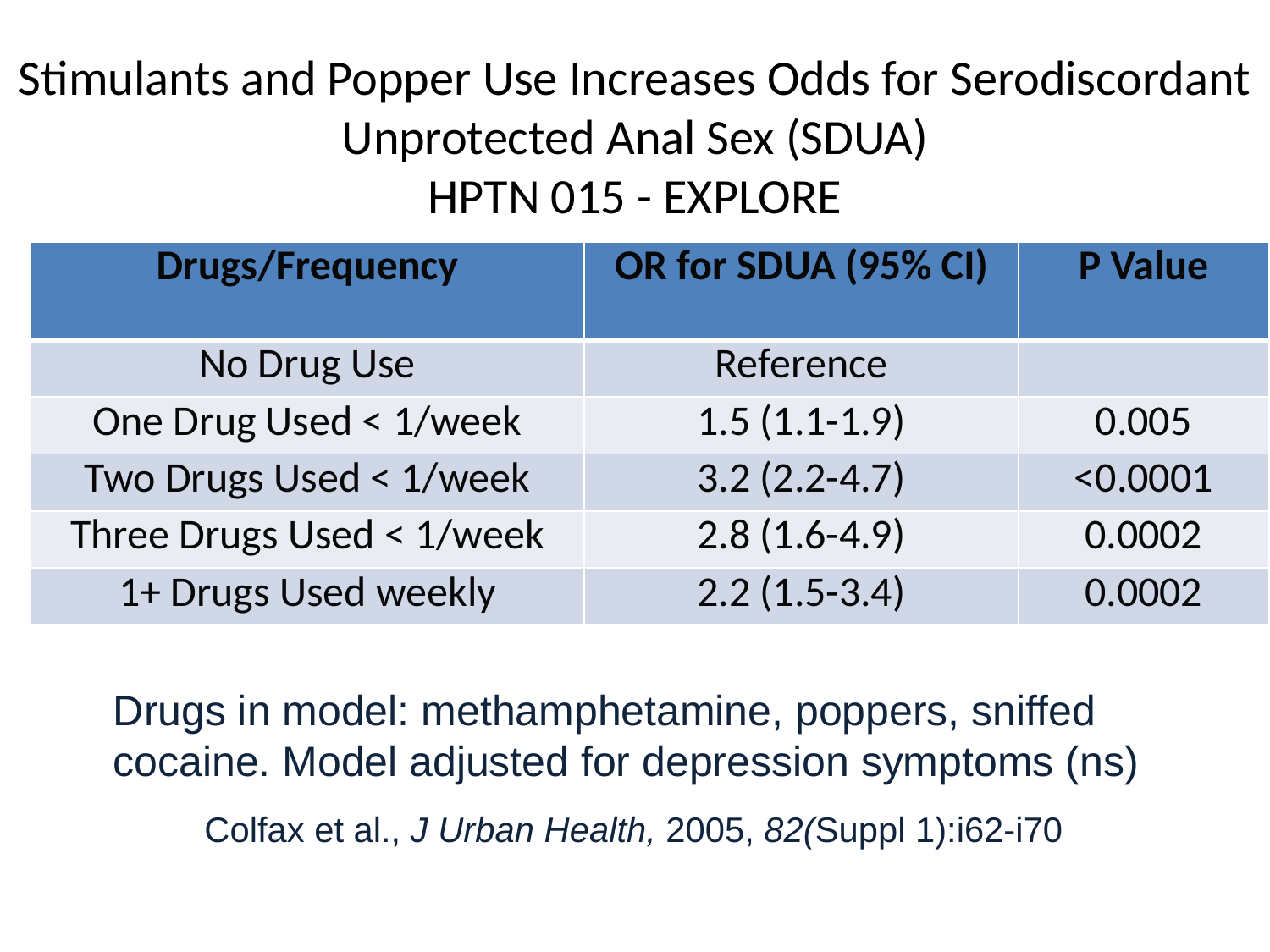

Stimulants and Popper Use Increases Odds for Serodiscordant Unprotected Anal Sex (SDUA)
HPTN 015 - EXPLORE
| Drugs/Frequency | OR for SDUA (95% CI) | P Value |
| --- | --- | --- |
| No Drug Use | Reference |  |
| One Drug Used < 1/week | 1.5 (1.1-1.9) | 0.005 |
| Two Drugs Used < 1/week | 3.2 (2.2-4.7) | <0.0001 |
| Three Drugs Used < 1/week | 2.8 (1.6-4.9) | 0.0002 |
| 1+ Drugs Used weekly | 2.2 (1.5-3.4) | 0.0002 |
Drugs in model: methamphetamine, poppers, sniffed cocaine. Model adjusted for depression symptoms (ns)
Colfax et al., J Urban Health, 2005, 82(Suppl 1):i62-i70